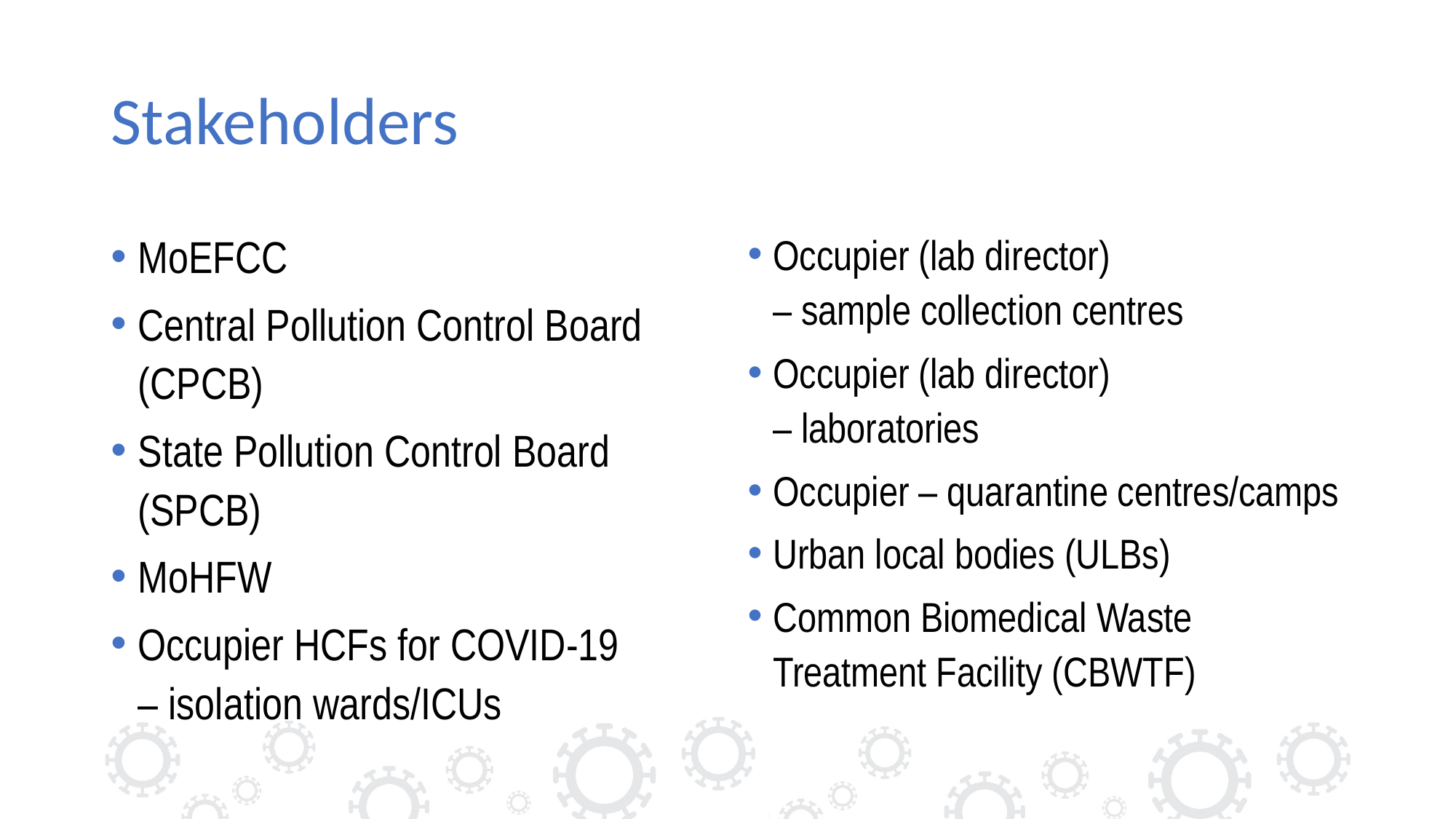

# Stakeholders
MoEFCC
Central Pollution Control Board (CPCB)
State Pollution Control Board (SPCB)
MoHFW
Occupier HCFs for COVID-19
– isolation wards/ICUs
Occupier (lab director)
– sample collection centres
Occupier (lab director)
– laboratories
Occupier – quarantine centres/camps
Urban local bodies (ULBs)
Common Biomedical Waste Treatment Facility (CBWTF)